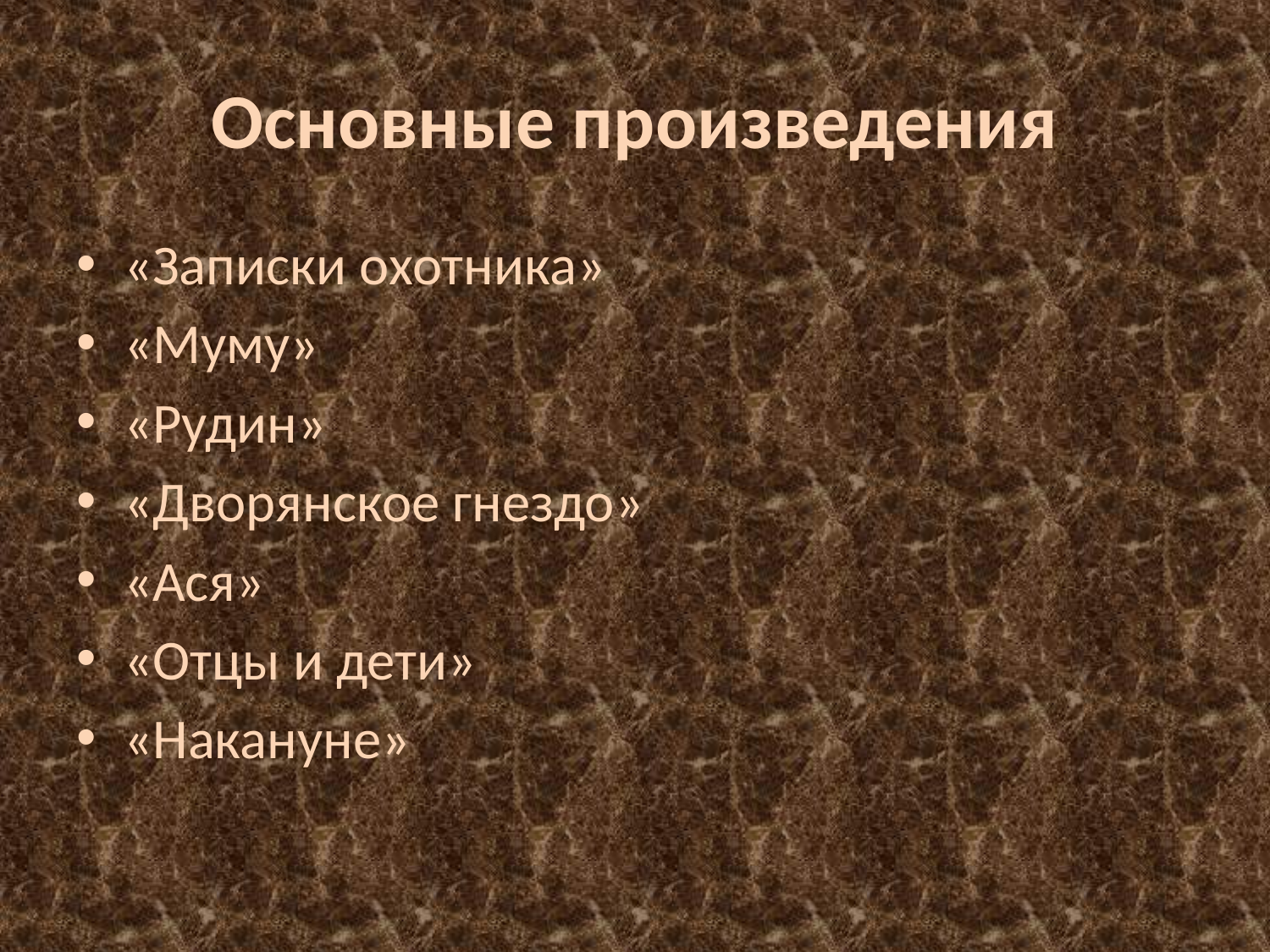

# Основные произведения
«Записки охотника»
«Муму»
«Рудин»
«Дворянское гнездо»
«Ася»
«Отцы и дети»
«Накануне»